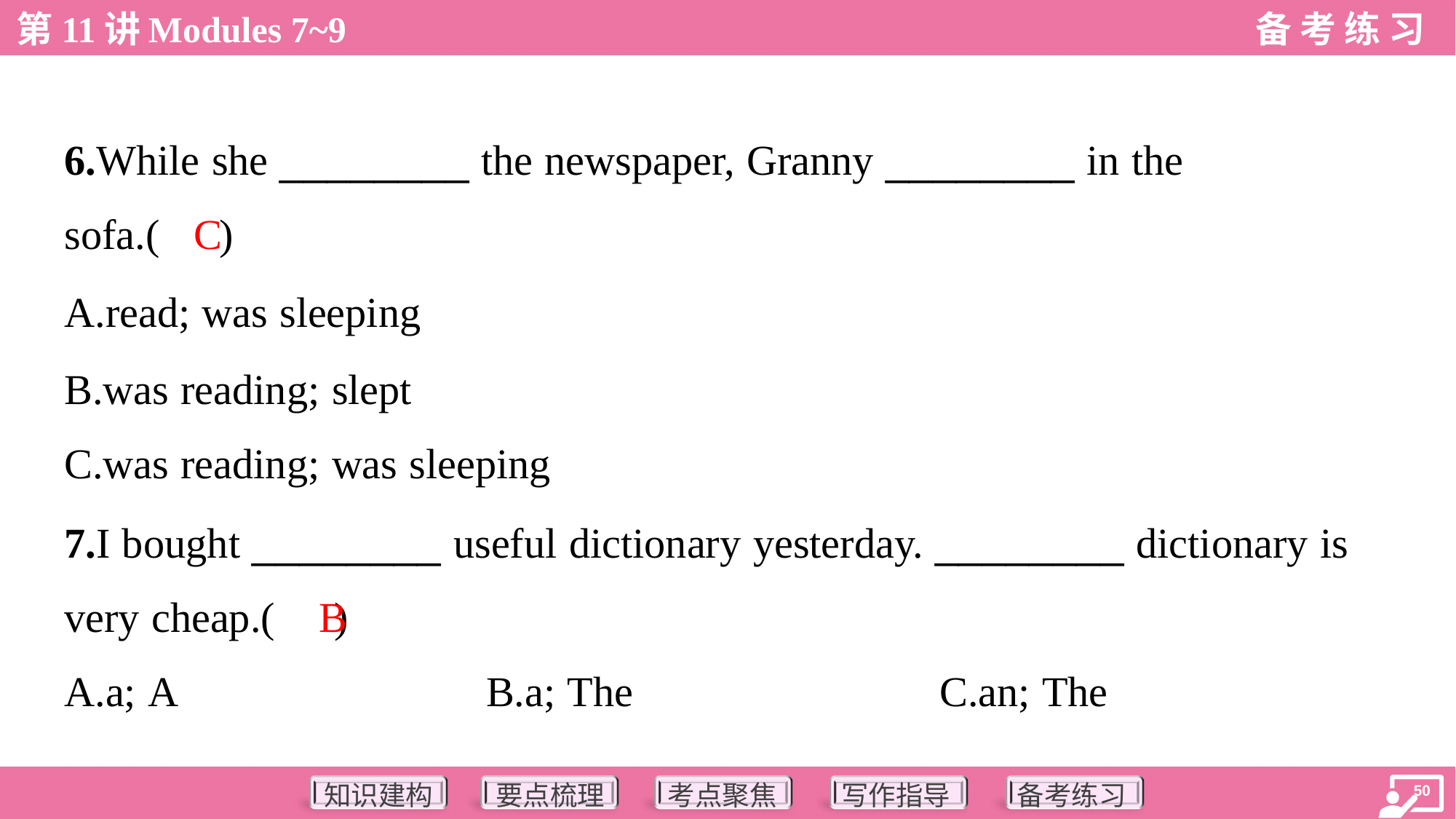

6.While she ________ the newspaper, Granny ________ in the
sofa.(     )
C
A.read; was sleeping
B.was reading; slept
C.was reading; was sleeping
7.I bought ________ useful dictionary yesterday. ________ dictionary is
very cheap.(     )
B
A.a; A	B.a; The	C.an; The